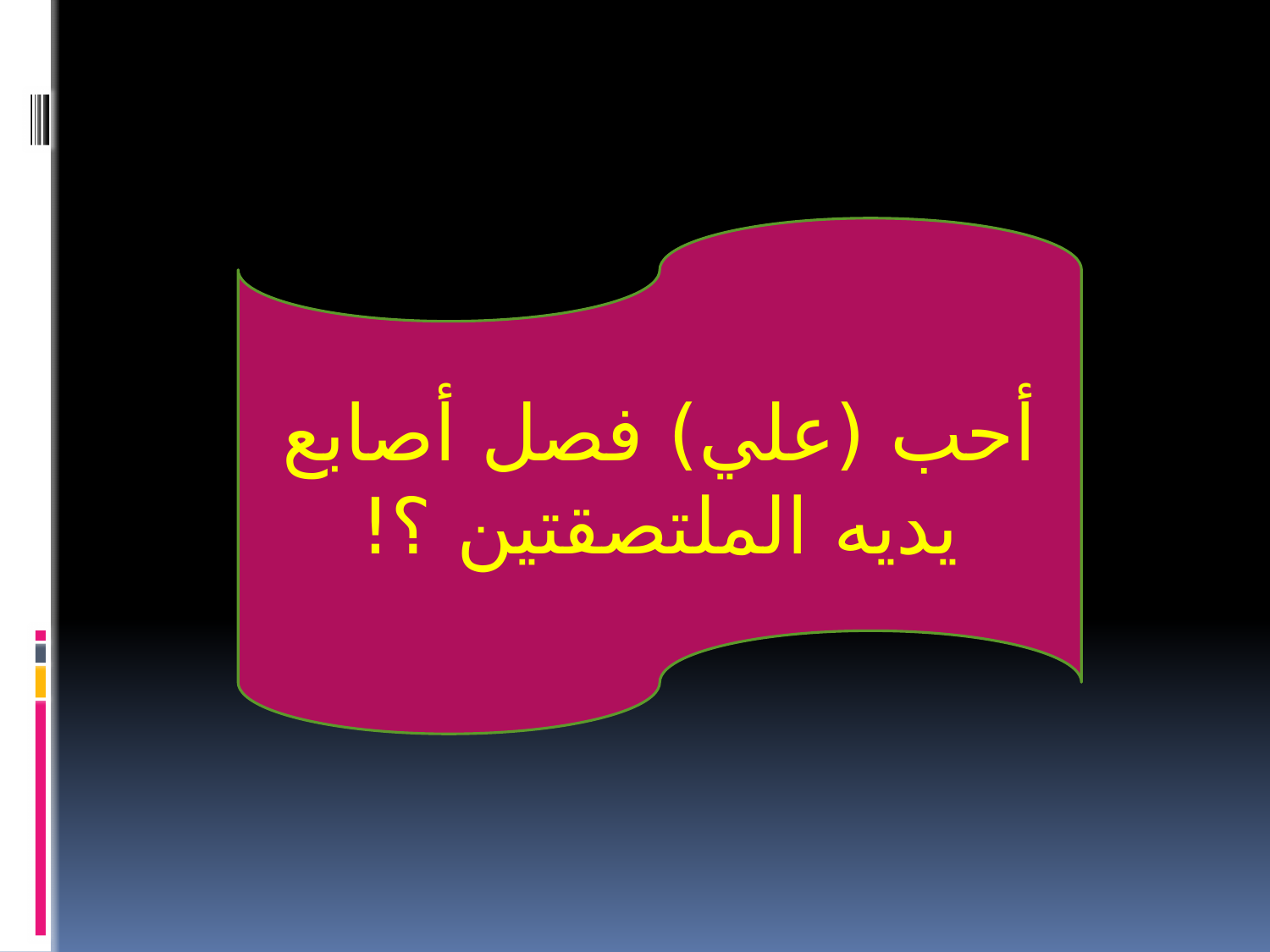

أحب (علي) فصل أصابع يديه الملتصقتين ؟!